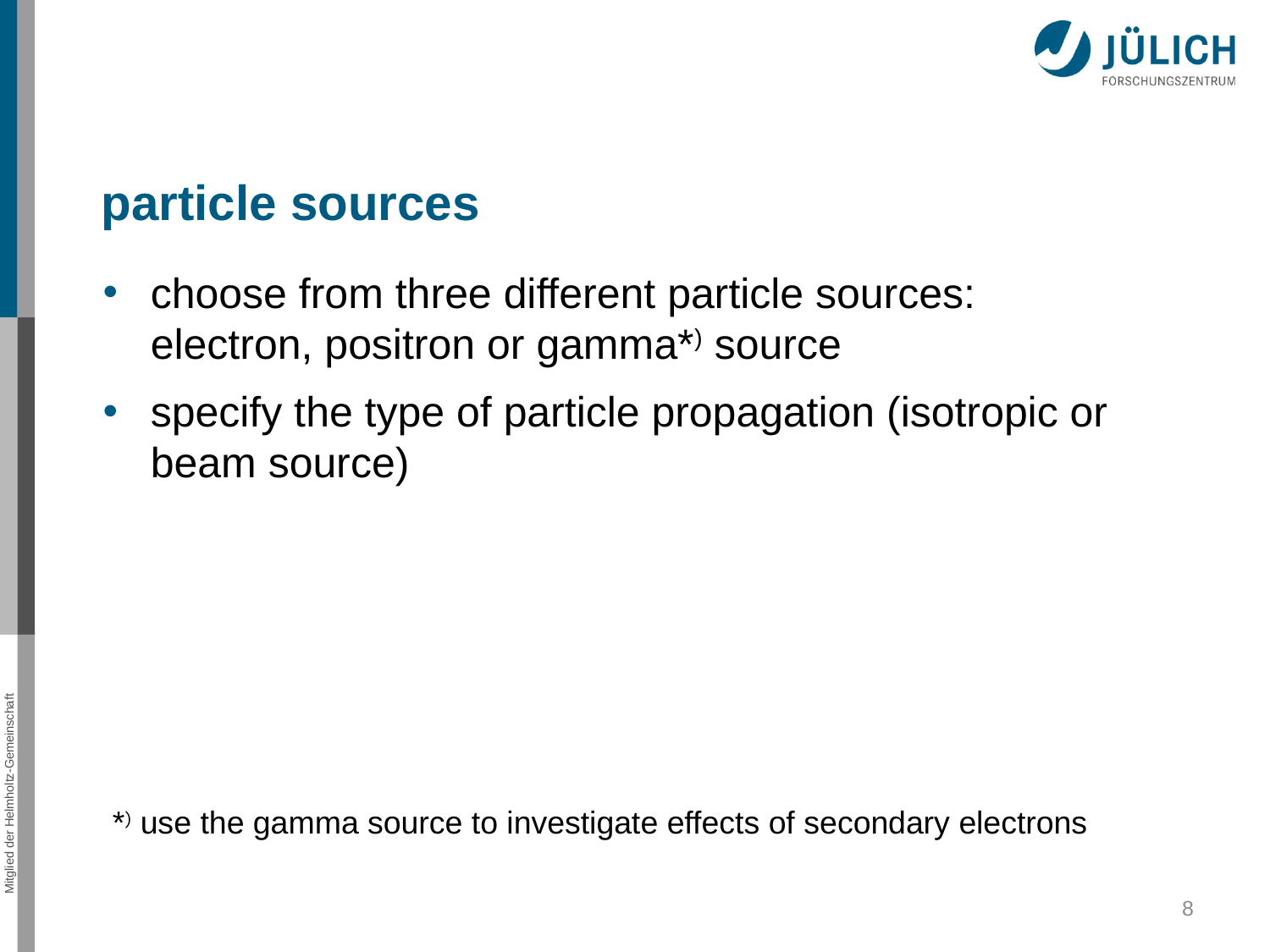

# particle sources
choose from three different particle sources:
electron, positron or gamma*) source
specify the type of particle propagation (isotropic or beam source)
*) use the gamma source to investigate effects of secondary electrons

8